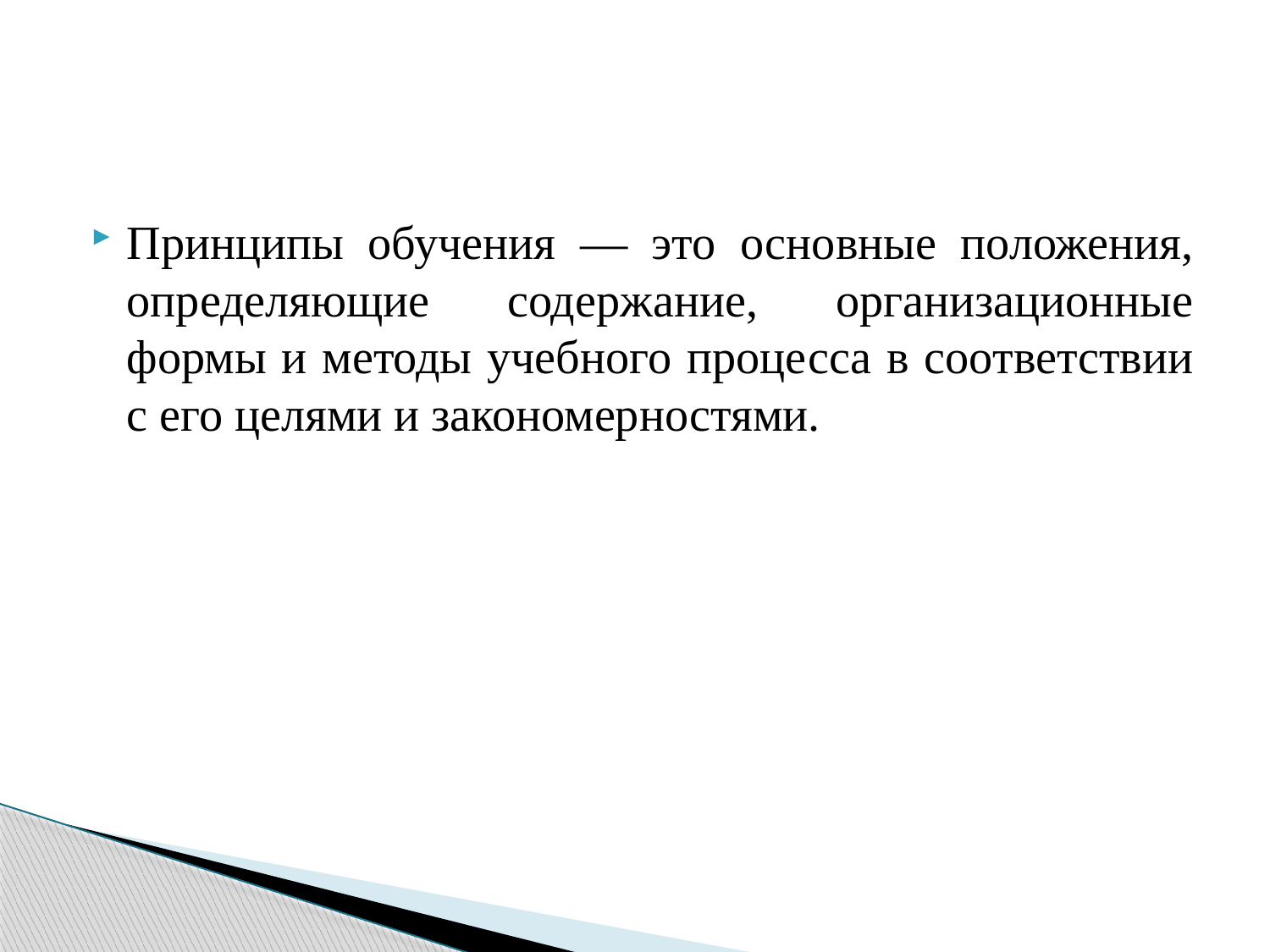

Принципы обучения — это основные положения, определяющие содержание, организационные формы и методы учебного процесса в соответствии с его целями и закономерностями.